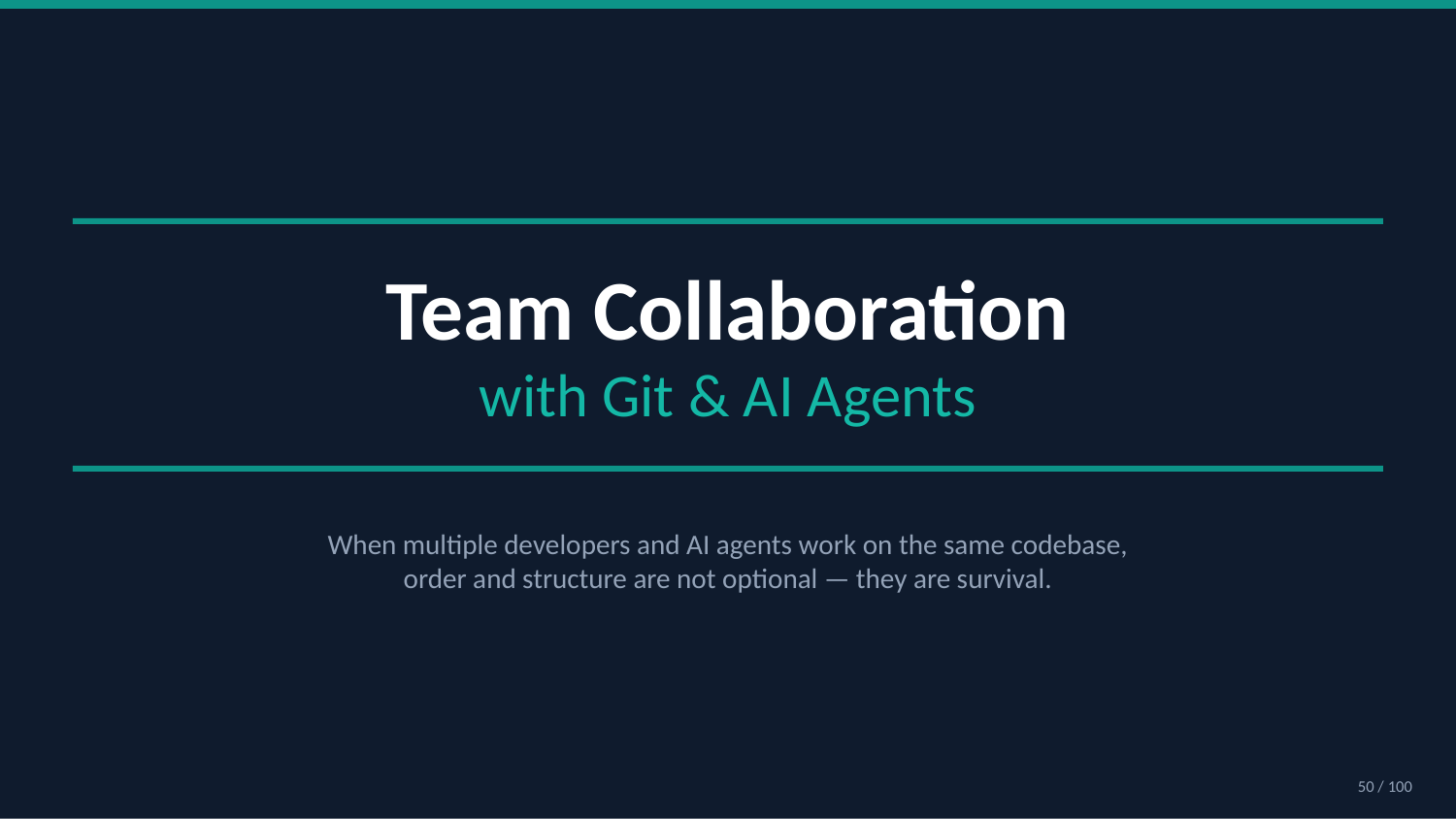

Team Collaboration
with Git & AI Agents

When multiple developers and AI agents work on the same codebase,
order and structure are not optional — they are survival.
50 / 100